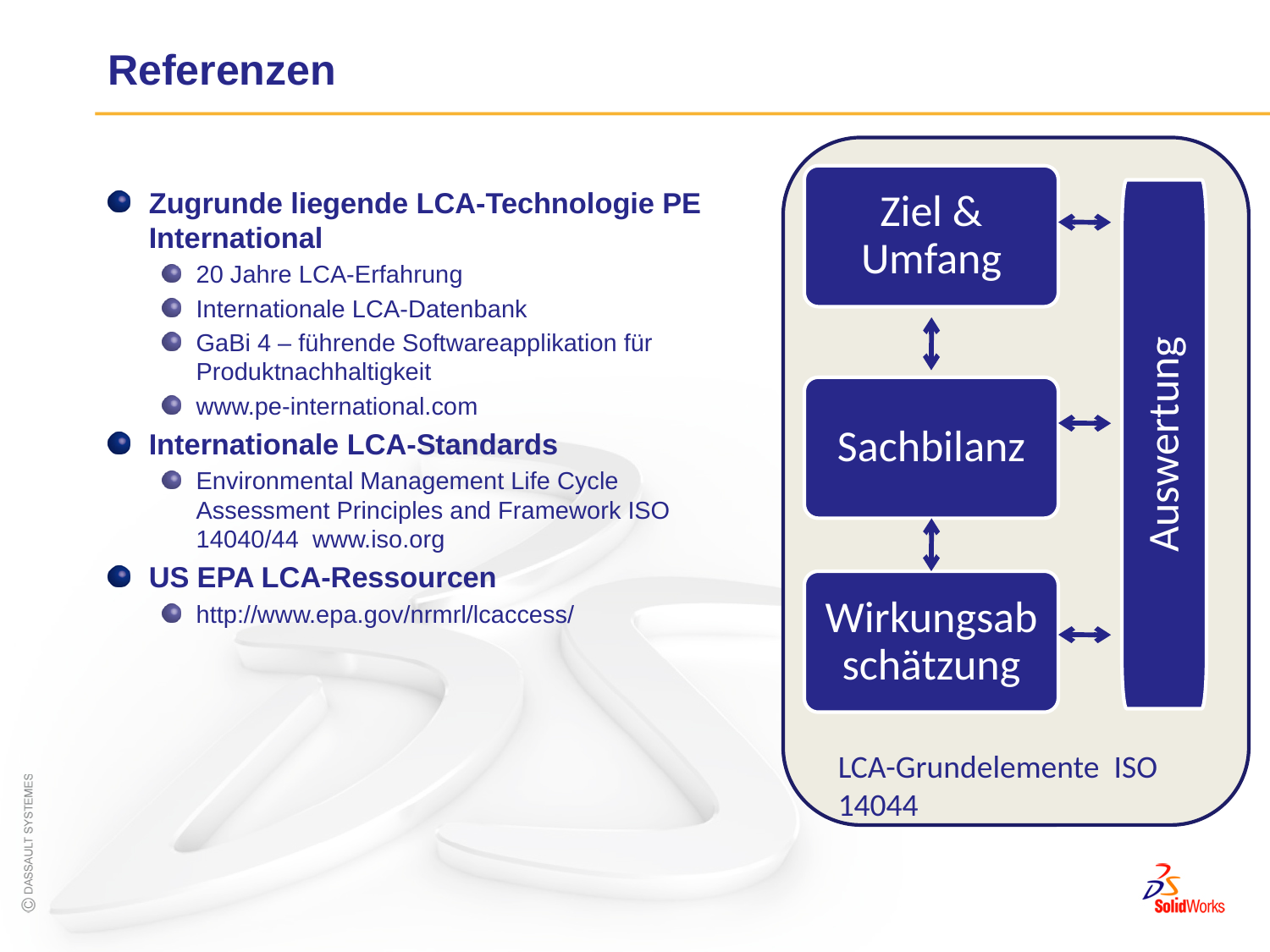

# Referenzen

Ziel & Umfang
Sachbilanz
Wirkungsabschätzung
Zugrunde liegende LCA-Technologie PE International
20 Jahre LCA-Erfahrung
Internationale LCA-Datenbank
GaBi 4 – führende Softwareapplikation für Produktnachhaltigkeit
www.pe-international.com
Internationale LCA-Standards
Environmental Management Life Cycle Assessment Principles and Framework ISO 14040/44  www.iso.org
US EPA LCA-Ressourcen
http://www.epa.gov/nrmrl/lcaccess/

Auswertung
LCA-Grundelemente  ISO 14044